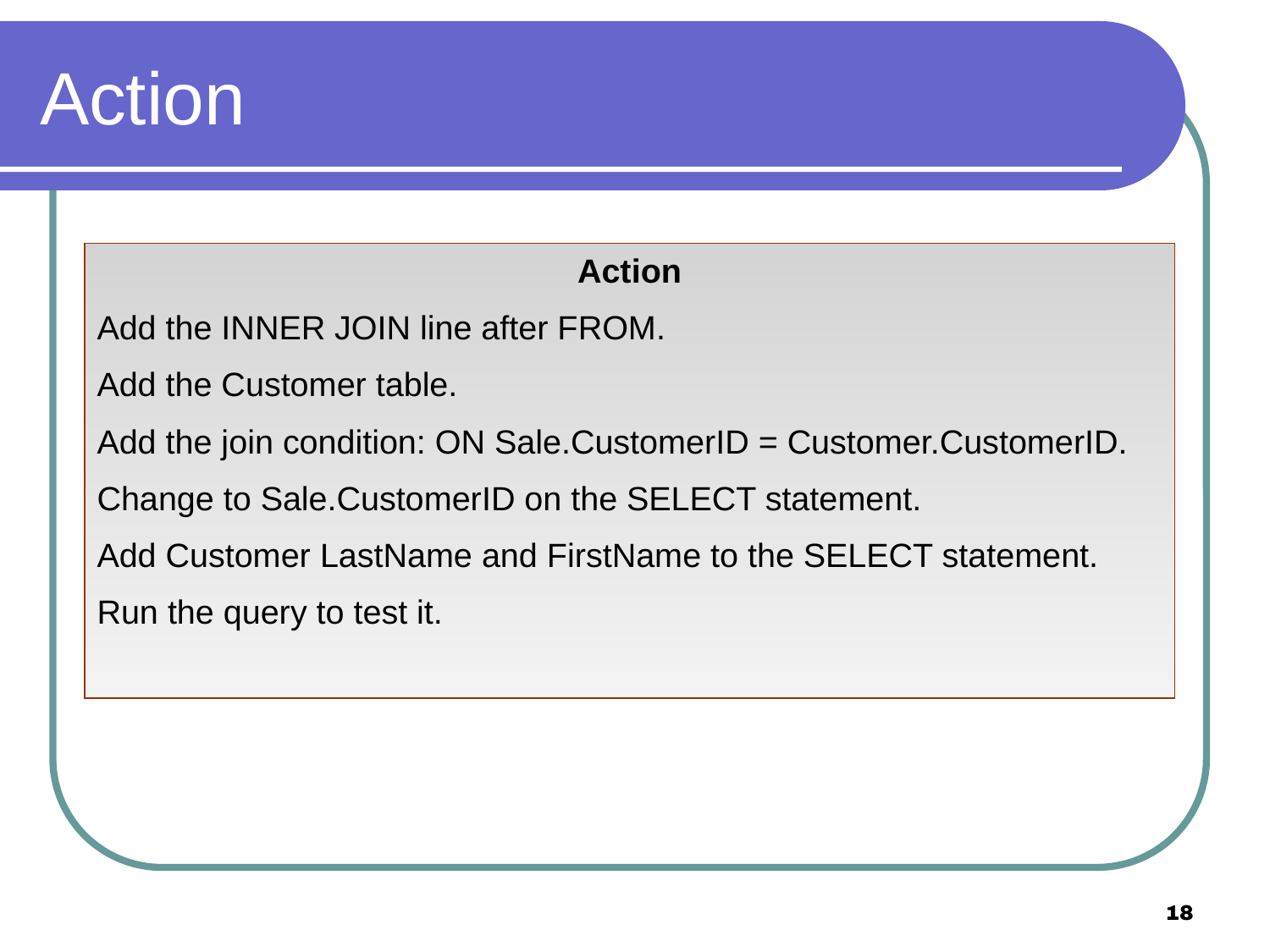

# Action
Action
Add the INNER JOIN line after FROM.
Add the Customer table.
Add the join condition: ON Sale.CustomerID = Customer.CustomerID.
Change to Sale.CustomerID on the SELECT statement.
Add Customer LastName and FirstName to the SELECT statement.
Run the query to test it.
18